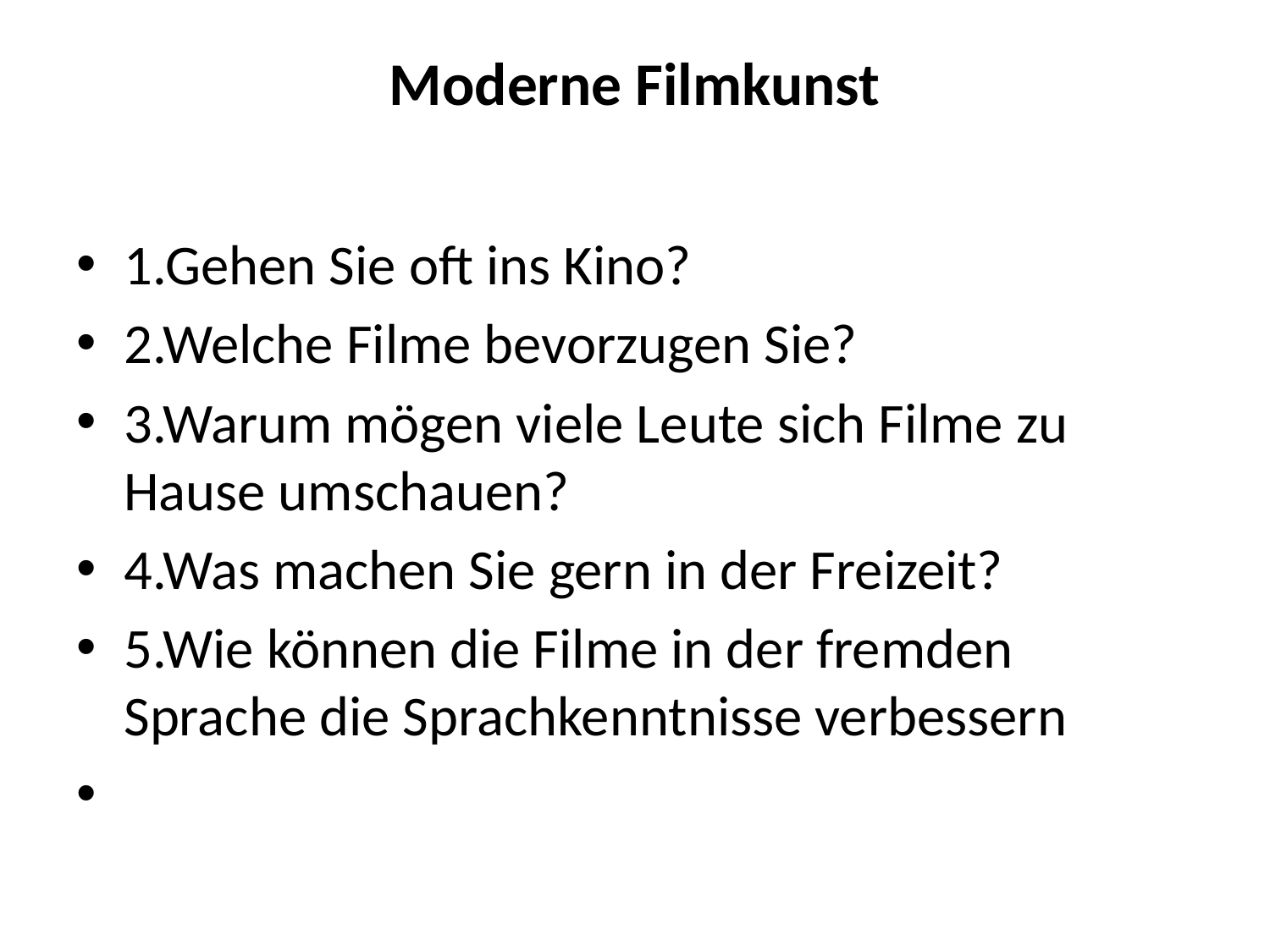

# Moderne Filmkunst
1.Gehen Sie oft ins Kino?
2.Welche Filme bevorzugen Sie?
3.Warum mögen viele Leute sich Filme zu Hause umschauen?
4.Was machen Sie gern in der Freizeit?
5.Wie können die Filme in der fremden Sprache die Sprachkenntnisse verbessern